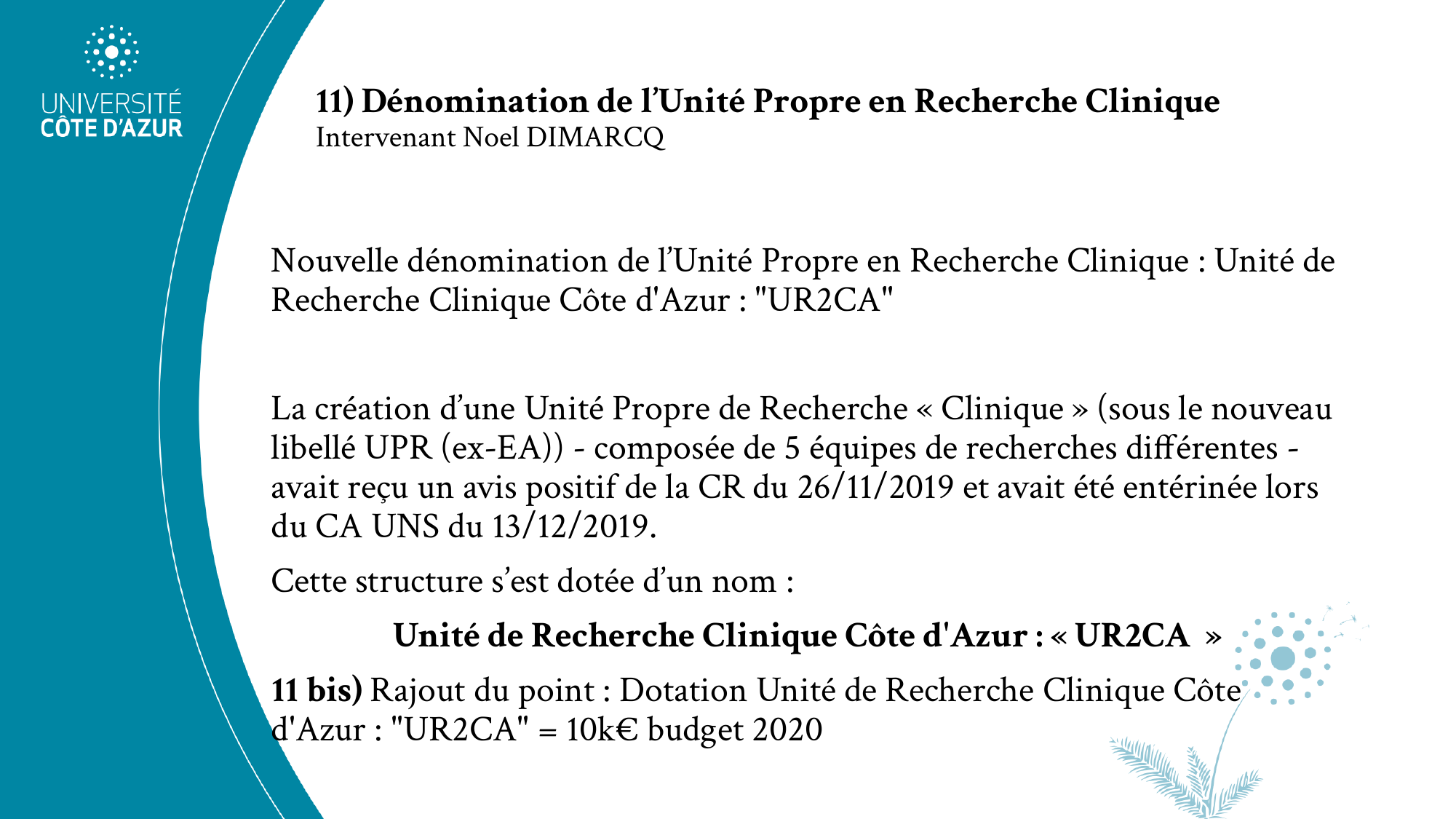

# 11) Dénomination de l’Unité Propre en Recherche Clinique Intervenant Noel DIMARCQ
Nouvelle dénomination de l’Unité Propre en Recherche Clinique : Unité de Recherche Clinique Côte d'Azur : "UR2CA"

La création d’une Unité Propre de Recherche « Clinique » (sous le nouveau libellé UPR (ex-EA)) - composée de 5 équipes de recherches différentes - avait reçu un avis positif de la CR du 26/11/2019 et avait été entérinée lors du CA UNS du 13/12/2019.
Cette structure s’est dotée d’un nom :
Unité de Recherche Clinique Côte d'Azur : « UR2CA  »
11 bis) Rajout du point : Dotation Unité de Recherche Clinique Côte d'Azur : "UR2CA" = 10k€ budget 2020